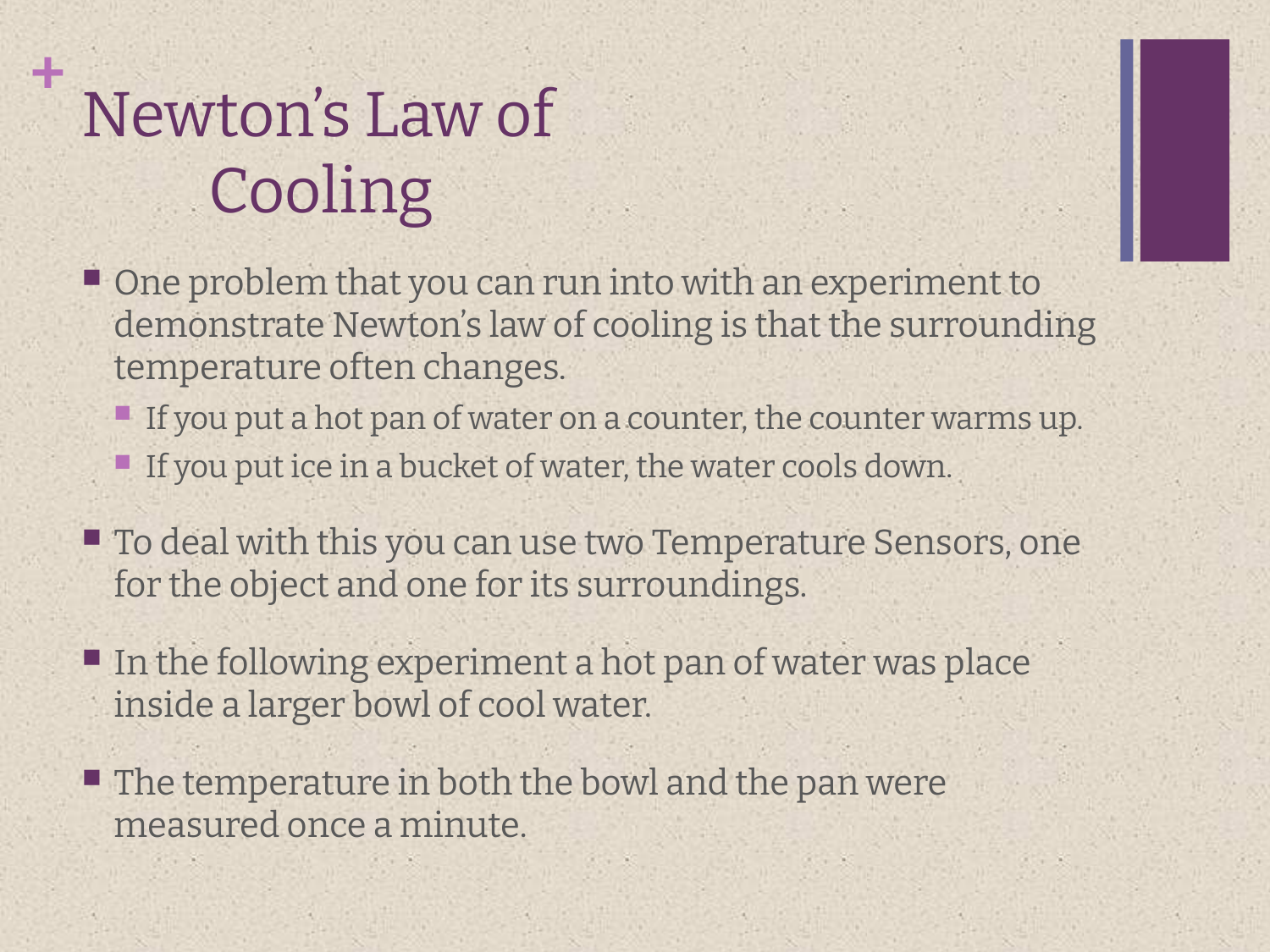

# Newton’s Law of Cooling
One problem that you can run into with an experiment to demonstrate Newton’s law of cooling is that the surrounding temperature often changes.
If you put a hot pan of water on a counter, the counter warms up.
If you put ice in a bucket of water, the water cools down.
To deal with this you can use two Temperature Sensors, one for the object and one for its surroundings.
In the following experiment a hot pan of water was place inside a larger bowl of cool water.
The temperature in both the bowl and the pan were measured once a minute.